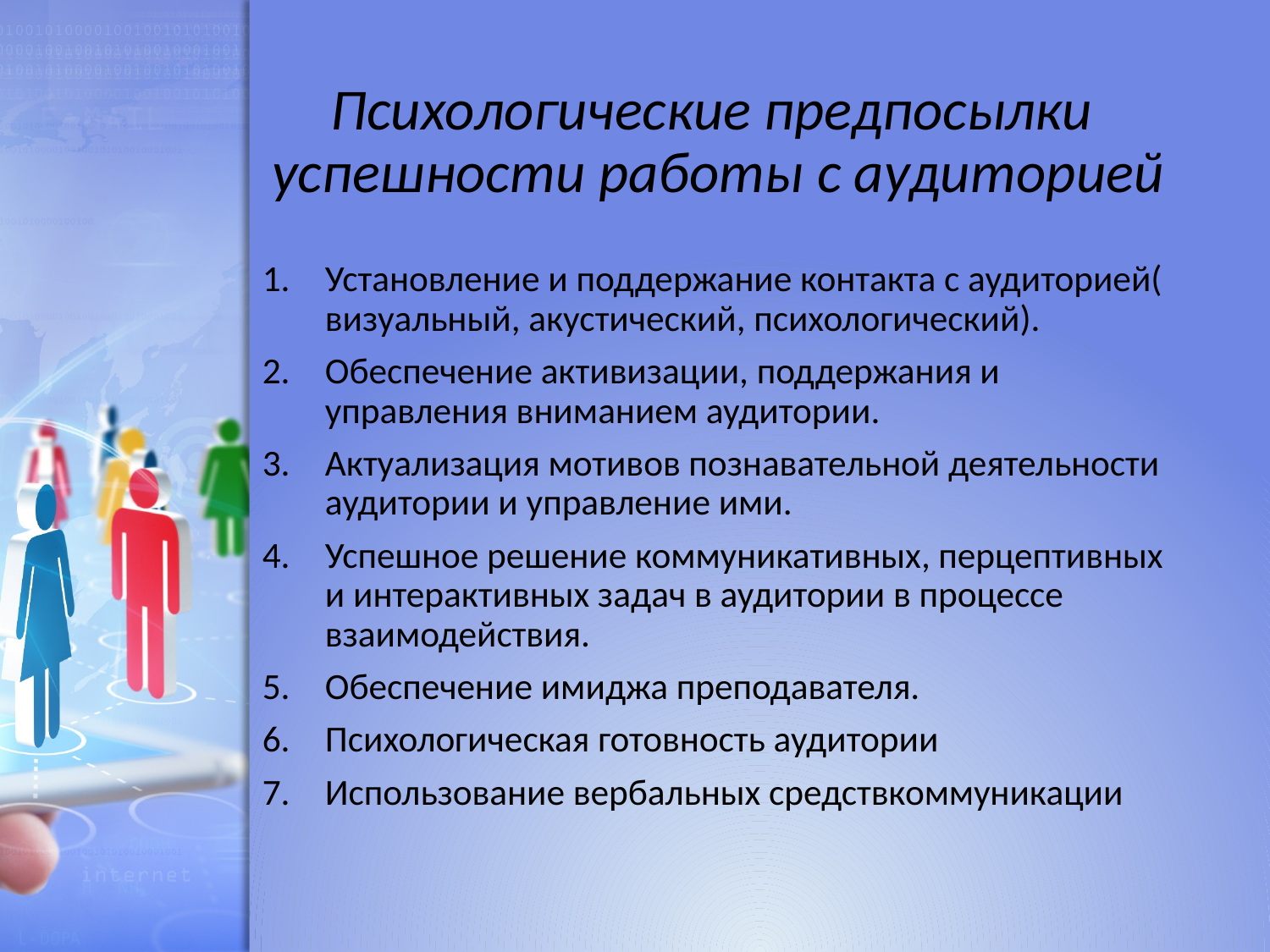

# Психологические предпосылки успешности работы с аудиторией
Установление и поддержание контакта с аудиторией( визуальный, акустический, психологический).
Обеспечение активизации, поддержания и управления вниманием аудитории.
Актуализация мотивов познавательной деятельности аудитории и управление ими.
Успешное решение коммуникативных, перцептивных и интерактивных задач в аудитории в процессе взаимодействия.
Обеспечение имиджа преподавателя.
Психологическая готовность аудитории
Использование вербальных средствкоммуникации